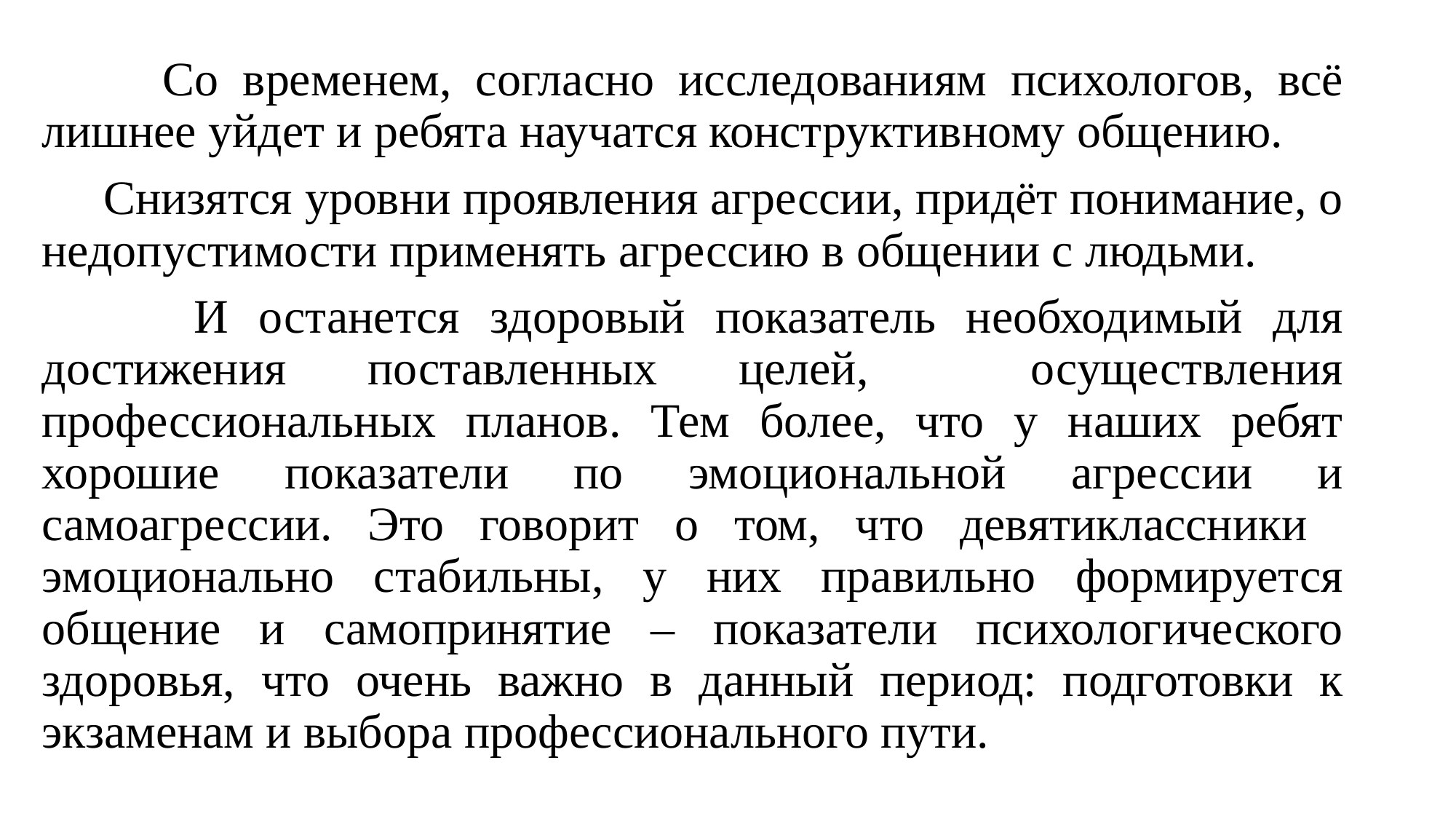

Со временем, согласно исследованиям психологов, всё лишнее уйдет и ребята научатся конструктивному общению.
     Снизятся уровни проявления агрессии, придёт понимание, о недопустимости применять агрессию в общении с людьми.
     И останется здоровый показатель необходимый для достижения поставленных целей,  осуществления профессиональных планов. Тем более, что у наших ребят хорошие показатели по эмоциональной агрессии и самоагрессии. Это говорит о том, что девятиклассники  эмоционально стабильны, у них правильно формируется общение и самопринятие – показатели психологического здоровья, что очень важно в данный период: подготовки к экзаменам и выбора профессионального пути.